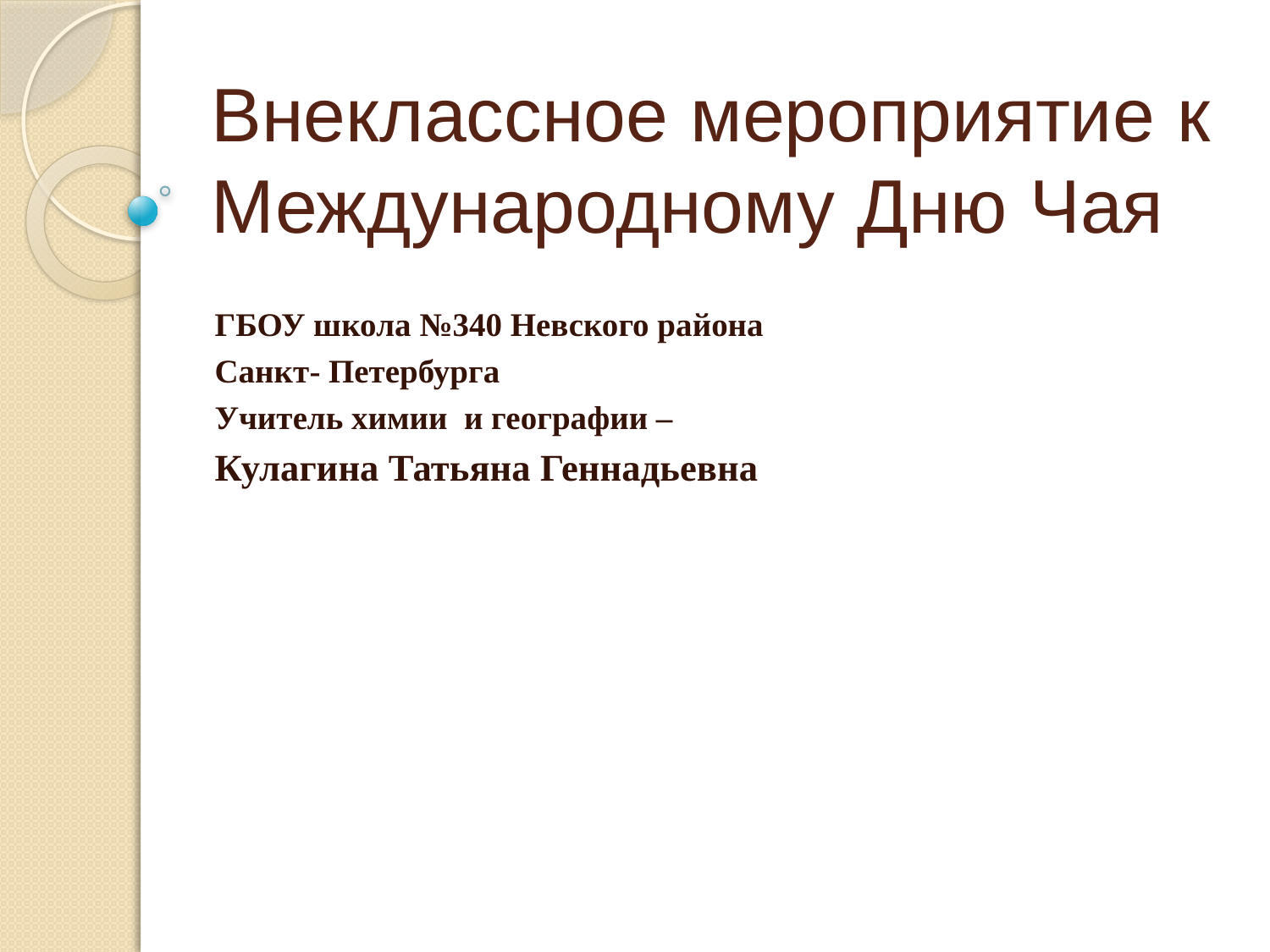

# Внеклассное мероприятие к Международному Дню Чая

ГБОУ школа №340 Невского района
Санкт- Петербурга
Учитель химии  и географии –
Кулагина Татьяна Геннадьевна